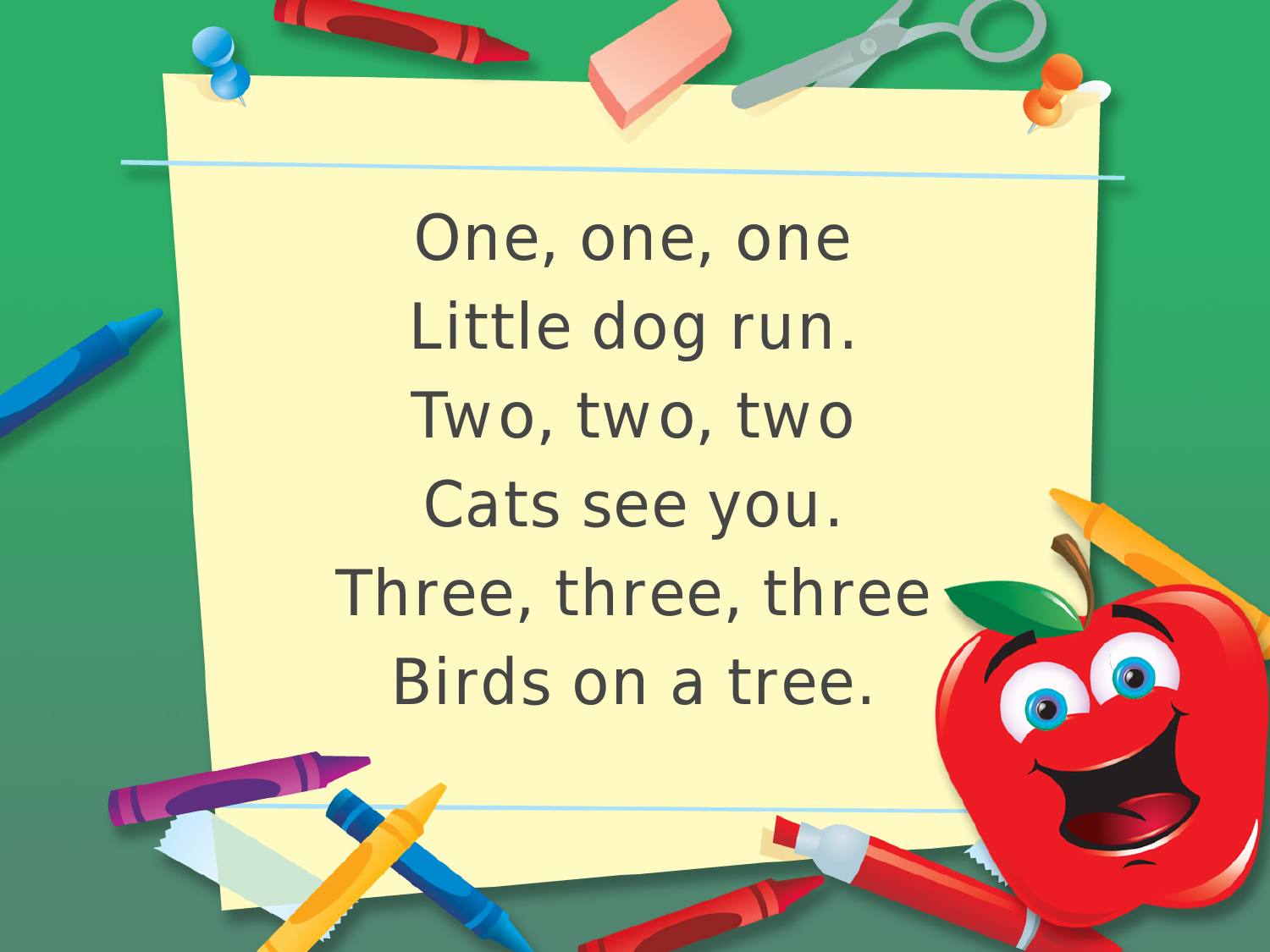

#
One, one, one
Little dog run.
Two, two, two
Cats see you.
Three, three, three
Birds on a tree.